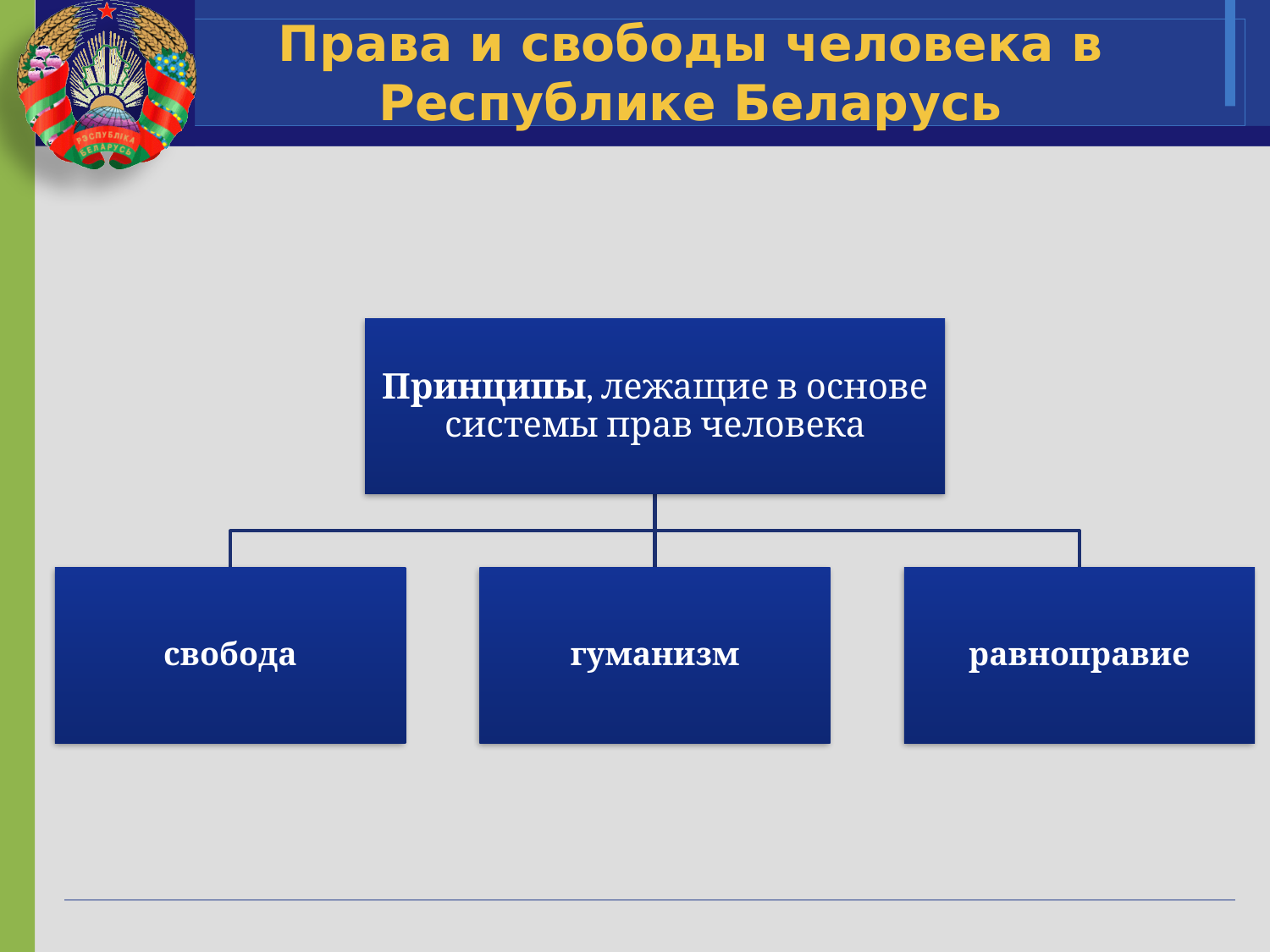

# Права и свободы человека в Республике Беларусь
Принципы, лежащие в основе системы прав человека
свобода
гуманизм
равноправие